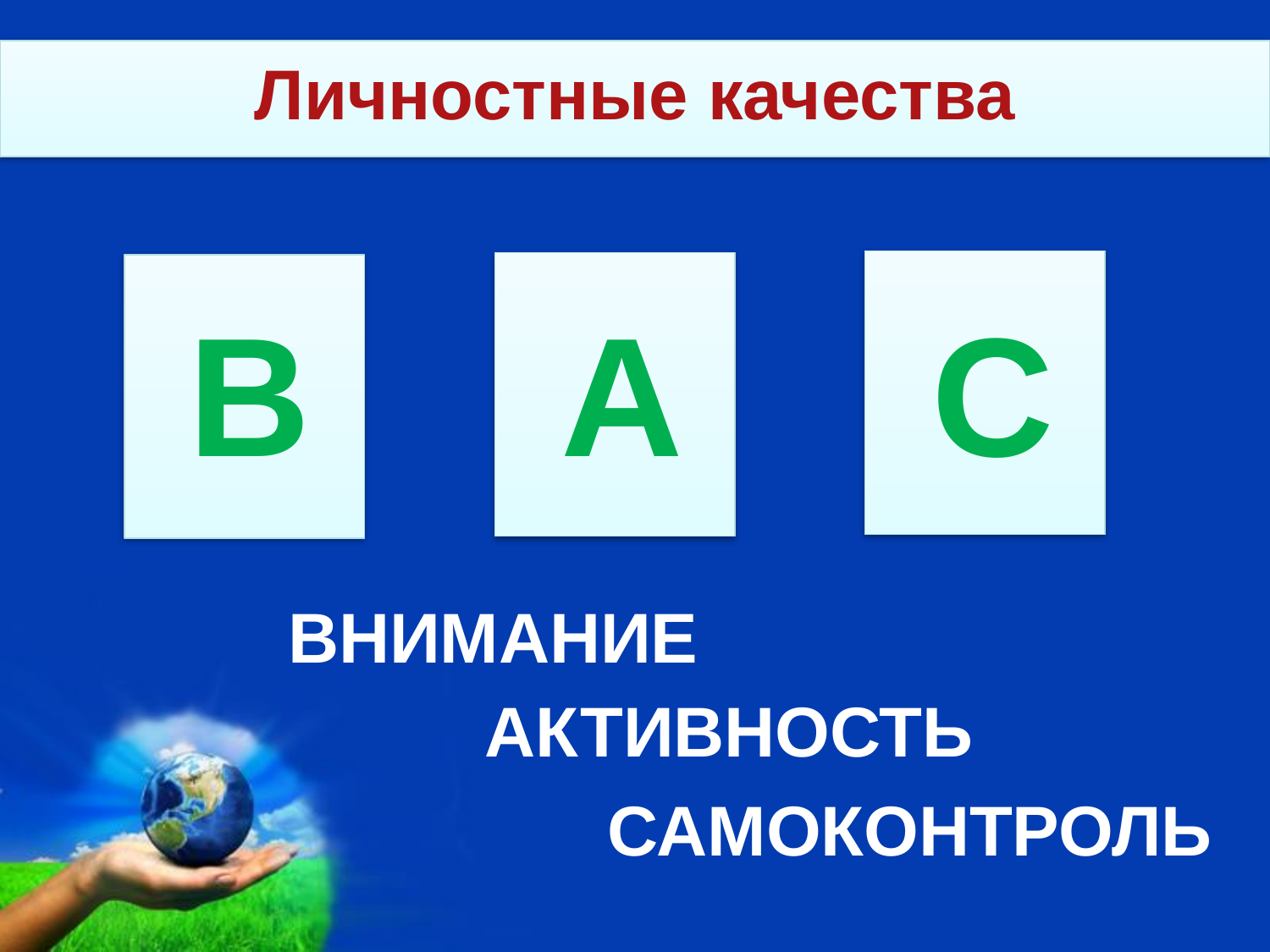

Личностные качества

С
А
В
ВНИМАНИЕ
АКТИВНОСТЬ
САМОКОНТРОЛЬ